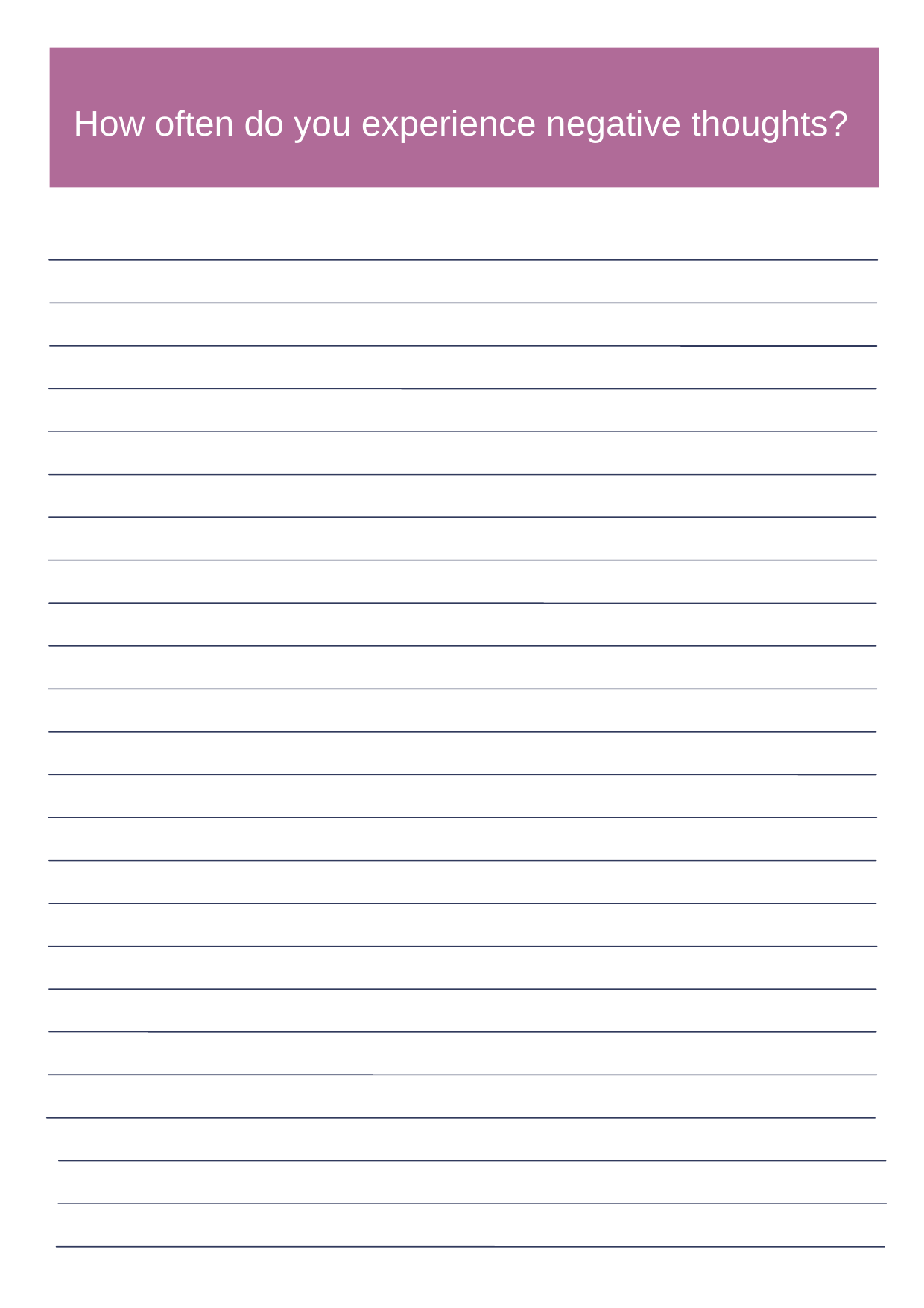

How often do you experience negative thoughts?